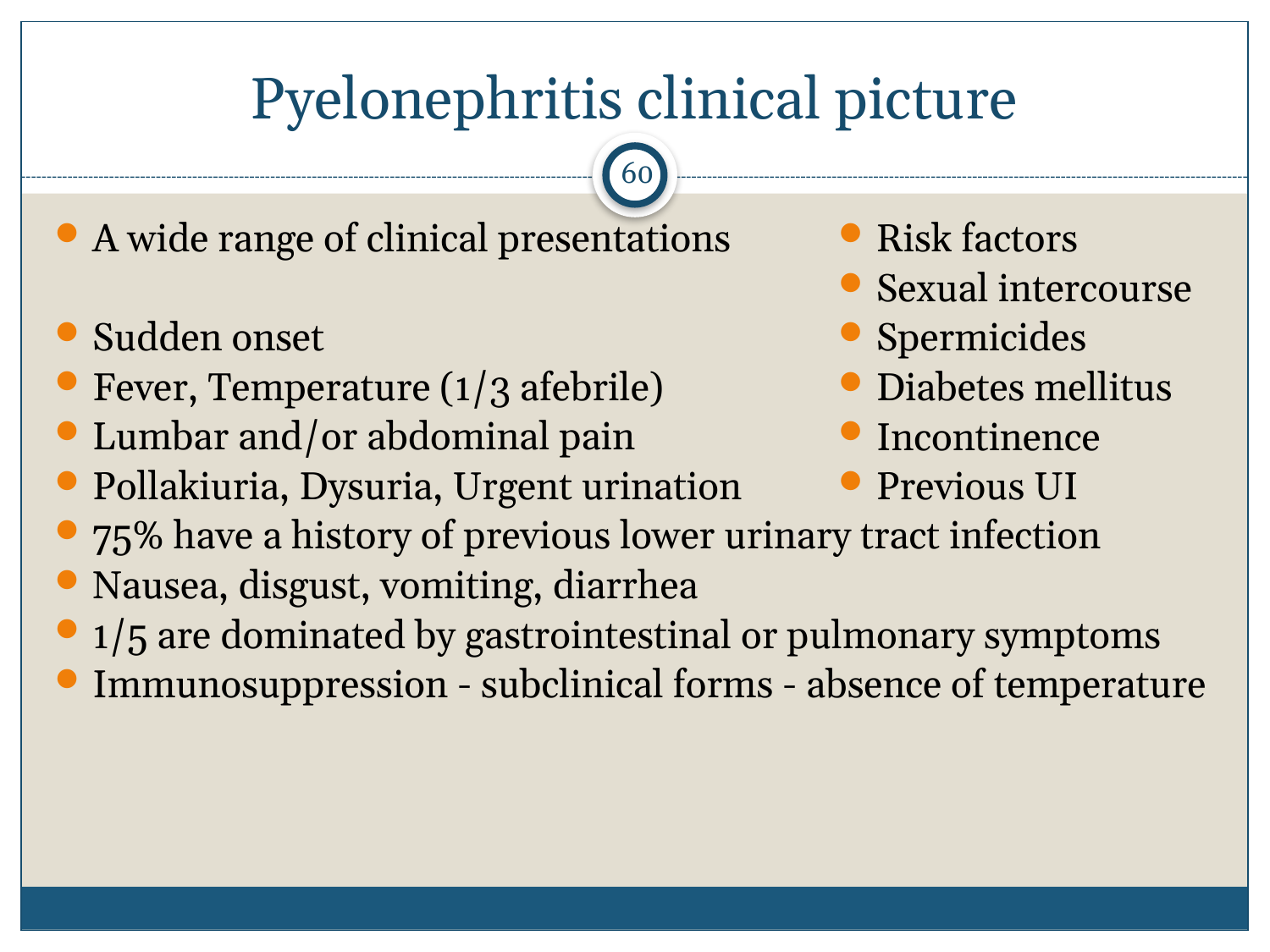

# Pyelonephritis clinical picture
60
A wide range of clinical presentations

Sudden onset
Fever, Temperature (1/3 afebrile)
Lumbar and/or abdominal pain
Pollakiuria, Dysuria, Urgent urination
75% have a history of previous lower urinary tract infection
Nausea, disgust, vomiting, diarrhea
1/5 are dominated by gastrointestinal or pulmonary symptoms
Immunosuppression - subclinical forms - absence of temperature
Risk factors
Sexual intercourse
Spermicides
Diabetes mellitus
Incontinence
Previous UI